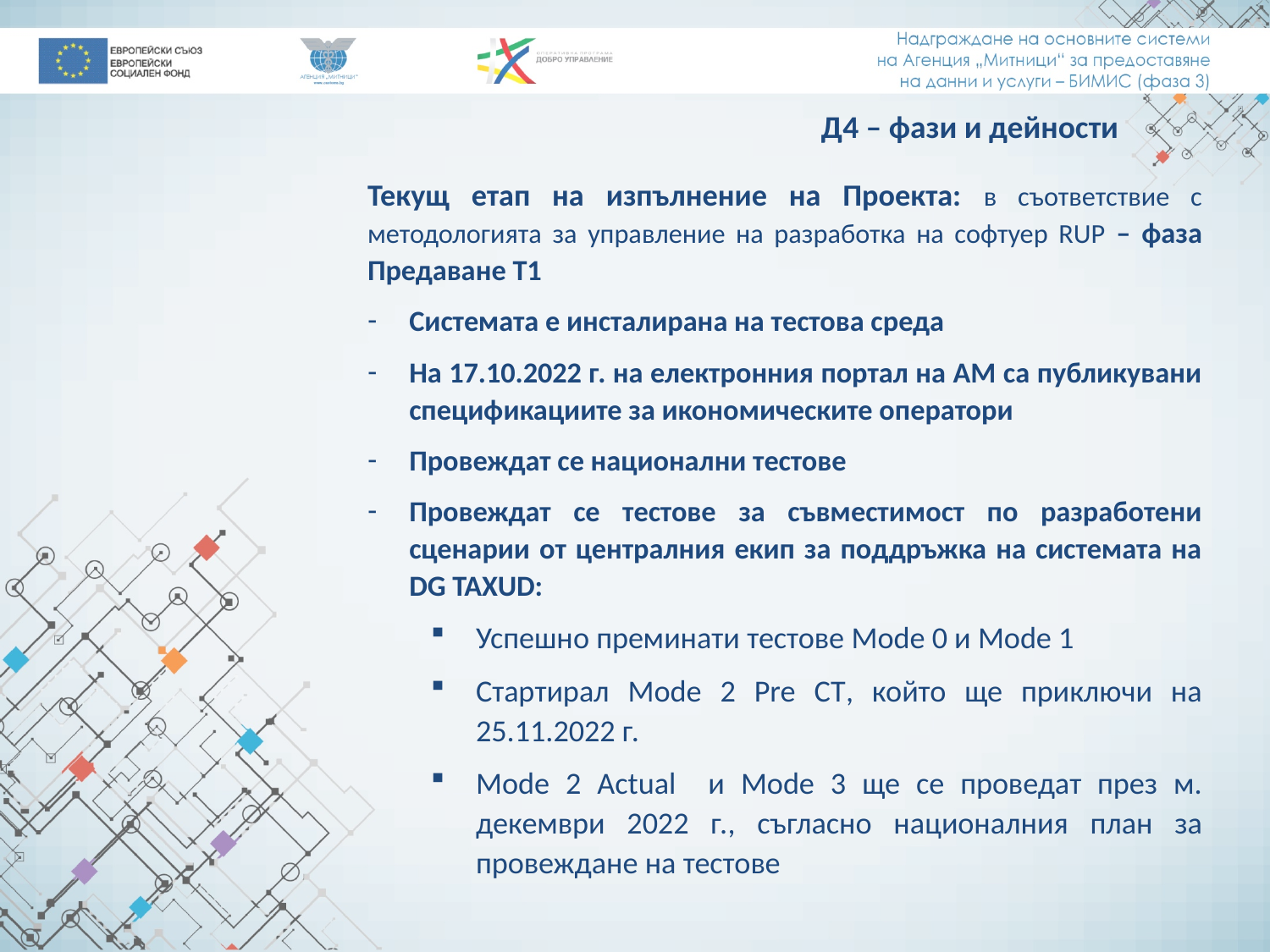

# Д4 – фази и дейности
Текущ етап на изпълнение на Проекта: в съответствие с методологията за управление на разработка на софтуер RUP – фаза Предаване Т1
Системата е инсталирана на тестова среда
На 17.10.2022 г. на електронния портал на АМ са публикувани спецификациите за икономическите оператори
Провеждат се национални тестове
Провеждат се тестове за съвместимост по разработени сценарии от централния екип за поддръжка на системата на DG TAXUD:
Успешно преминати тестове Mode 0 и Mode 1
Стартирал Mode 2 Pre CT, който ще приключи на 25.11.2022 г.
Mode 2 Actual  и Mode 3 ще се проведат през м. декември 2022 г., съгласно националния план за провеждане на тестове